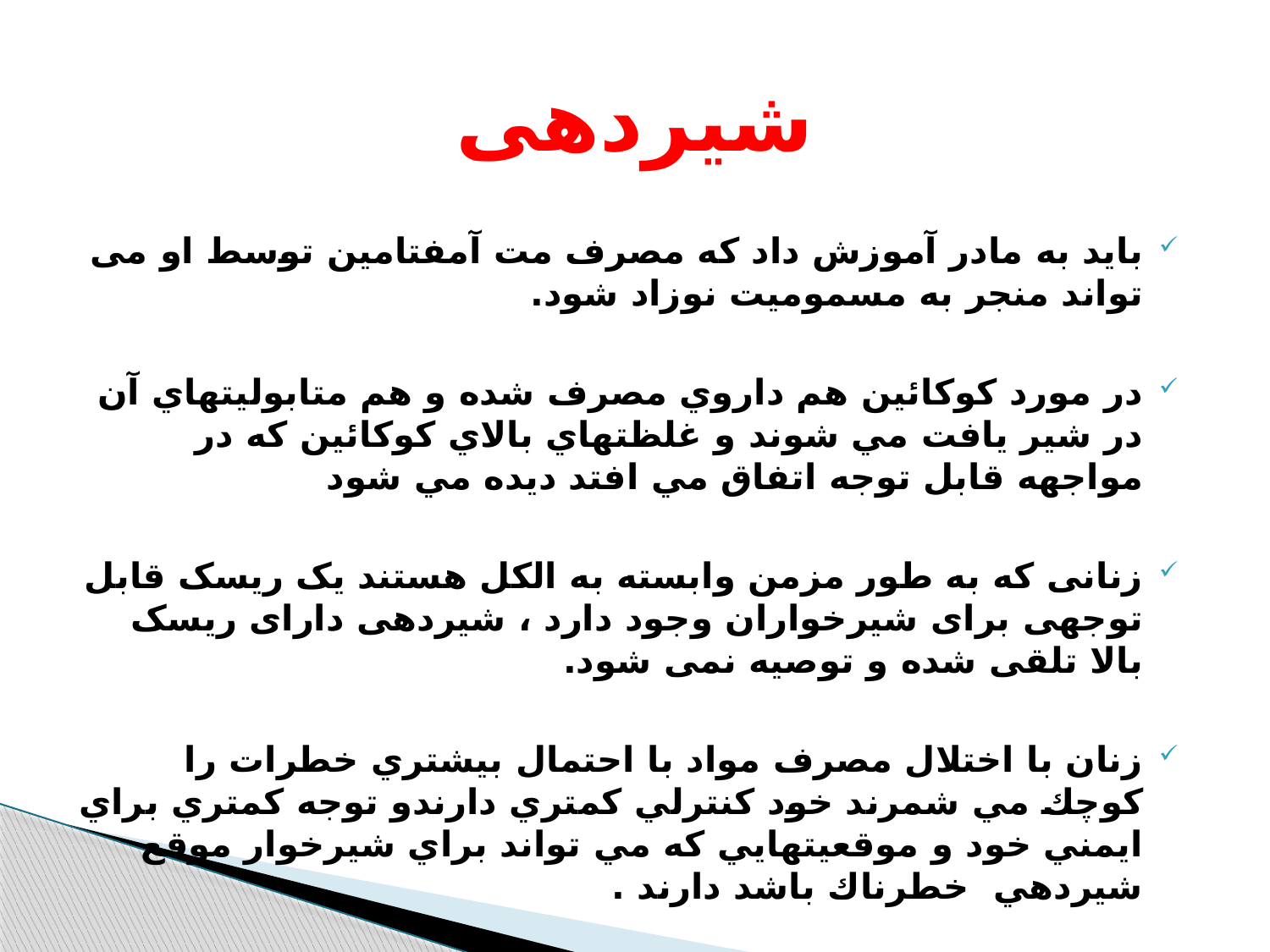

# شیردهی
باید به مادر آموزش داد که مصرف مت آمفتامین توسط او می تواند منجر به مسمومیت نوزاد شود.

در مورد كوكائين هم داروي مصرف شده و هم متابوليتهاي آن در شير يافت مي شوند و غلظتهاي بالاي كوكائين كه در مواجهه قابل توجه اتفاق مي افتد ديده مي شود

زنانی که به طور مزمن وابسته به الکل هستند یک ریسک قابل توجهی برای شیرخواران وجود دارد ، شیردهی دارای ریسک بالا تلقی شده و توصیه نمی شود.

زنان با اختلال مصرف مواد با احتمال بيشتري خطرات را كوچك مي شمرند خود كنترلي كمتري دارندو توجه كمتري براي ايمني خود و موقعيتهايي كه مي تواند براي شيرخوار موقع شيردهي  خطرناك باشد دارند .